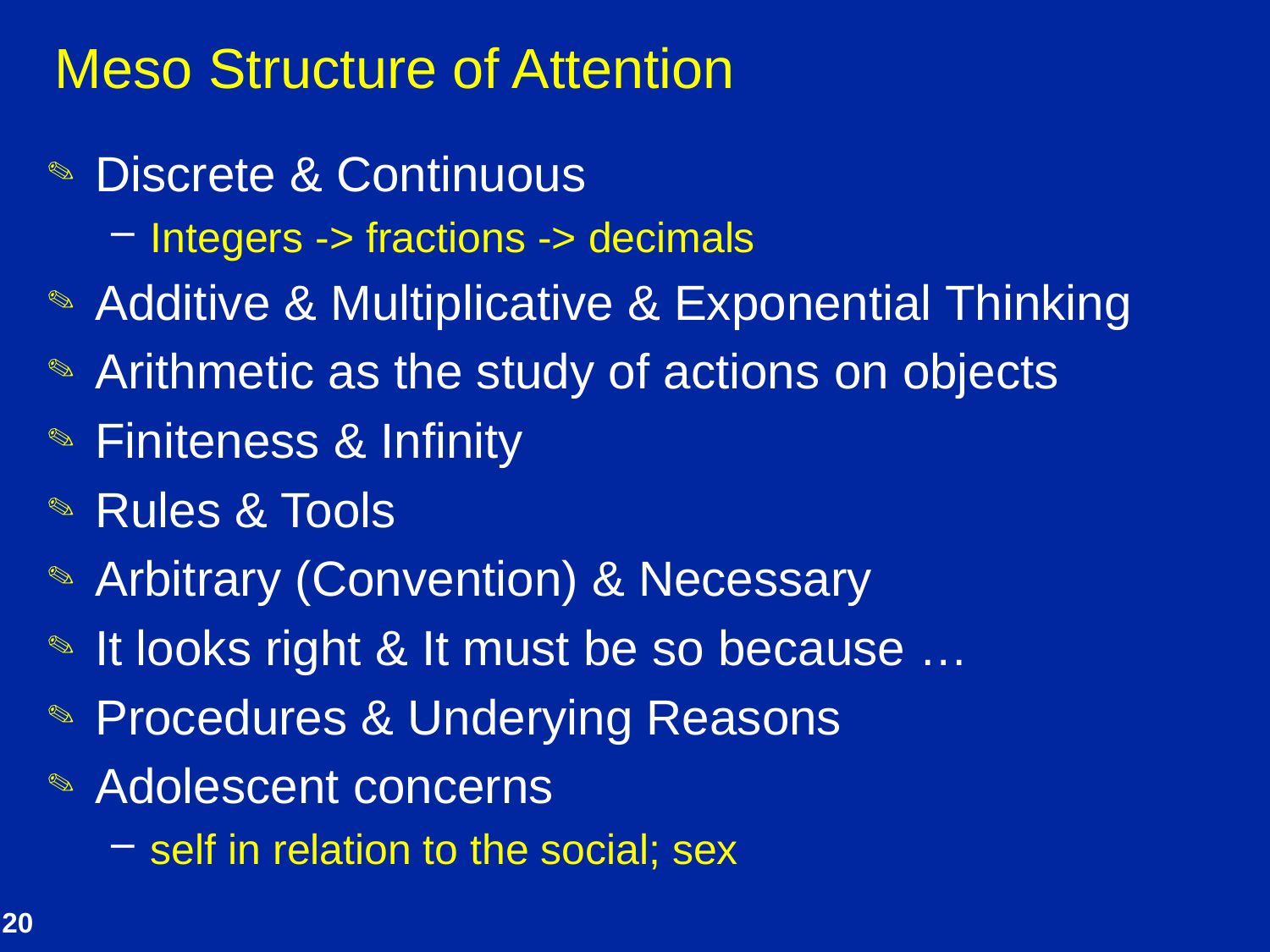

# Meso Structure of Attention
Discrete & Continuous
Integers -> fractions -> decimals
Additive & Multiplicative & Exponential Thinking
Arithmetic as the study of actions on objects
Finiteness & Infinity
Rules & Tools
Arbitrary (Convention) & Necessary
It looks right & It must be so because …
Procedures & Underying Reasons
Adolescent concerns
self in relation to the social; sex